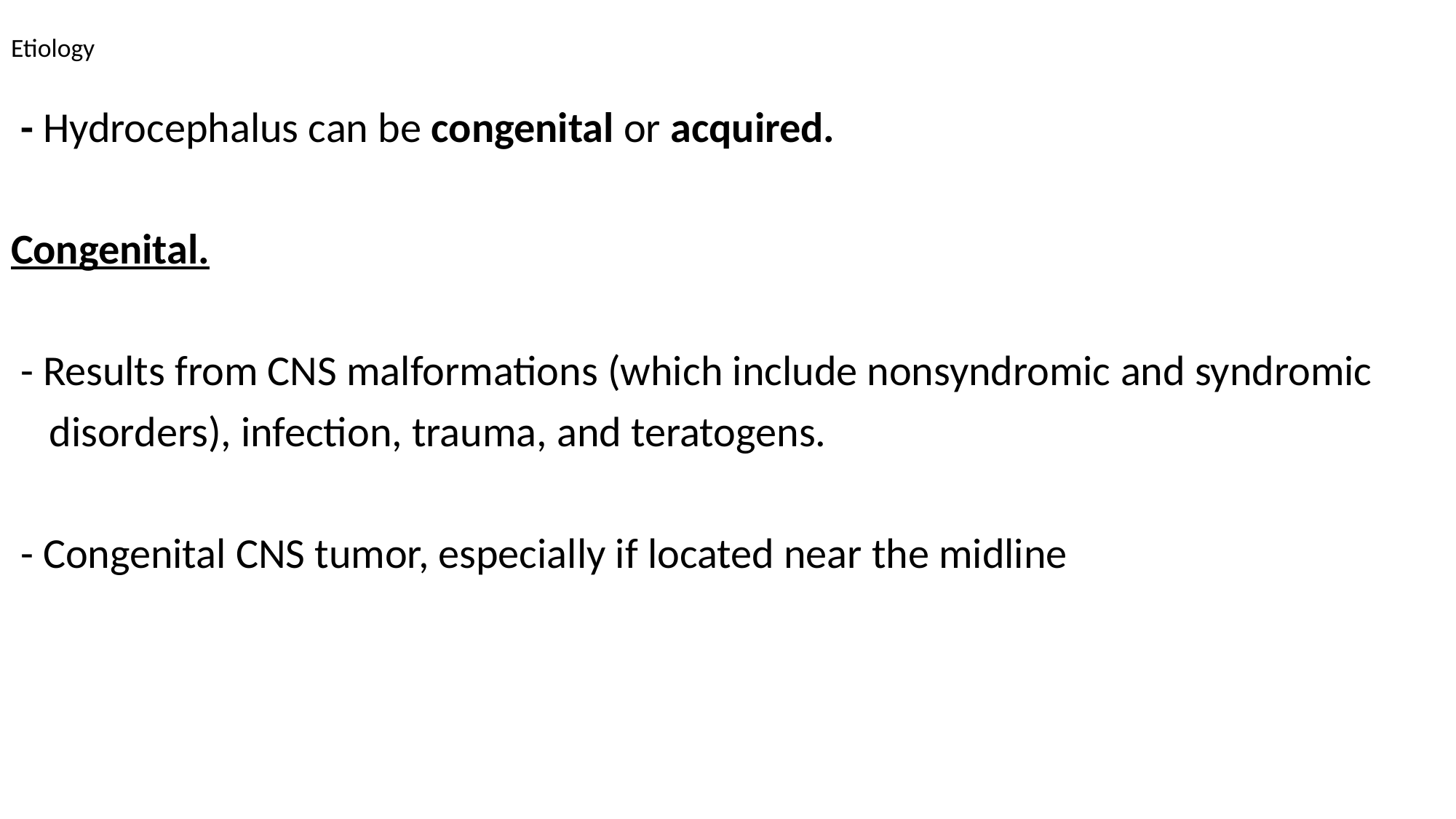

# Etiology
 - Hydrocephalus can be congenital or acquired.

Congenital.

 - Results from CNS malformations (which include nonsyndromic and syndromic
    disorders), infection, trauma, and teratogens.

 - Congenital CNS tumor, especially if located near the midline